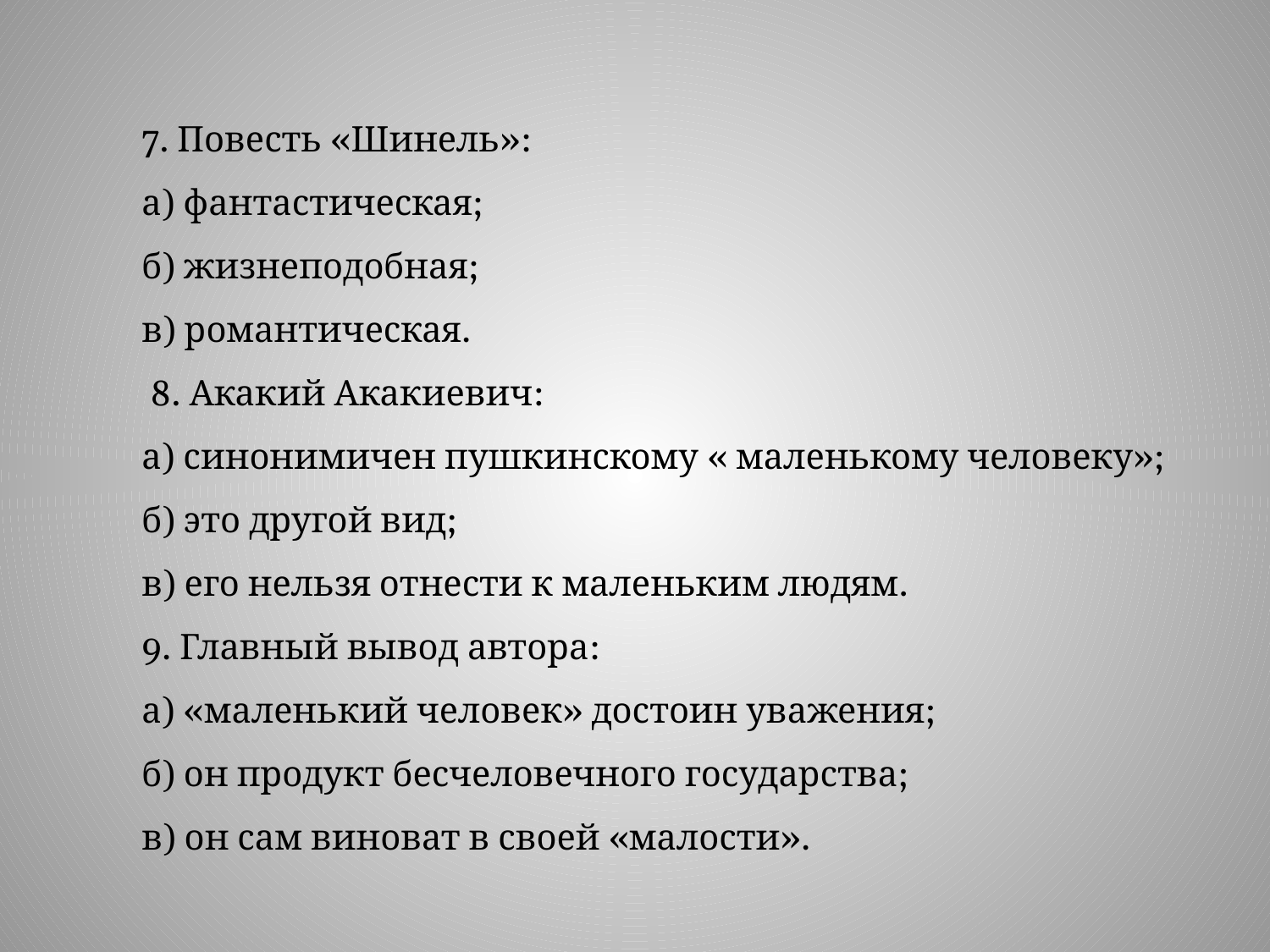

7. Повесть «Шинель»:
а) фантастическая;
б) жизнеподобная;
в) романтическая.
 8. Акакий Акакиевич:
а) синонимичен пушкинскому « маленькому человеку»;
б) это другой вид;
в) его нельзя отнести к маленьким людям.
9. Главный вывод автора:
а) «маленький человек» достоин уважения;
б) он продукт бесчеловечного государства;
в) он сам виноват в своей «малости».